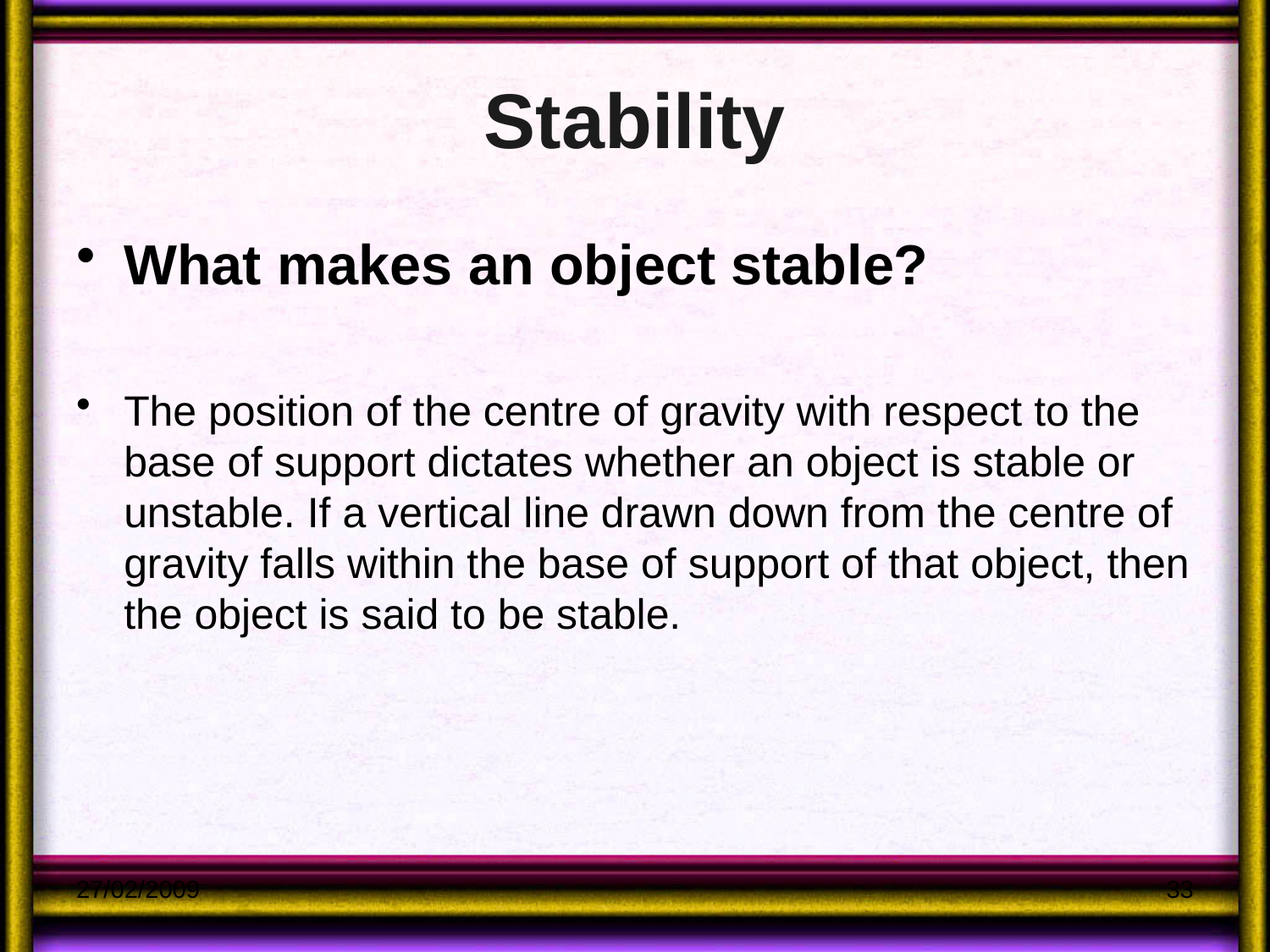

# Stability
What makes an object stable?

The position of the centre of gravity with respect to the base of support dictates whether an object is stable or unstable. If a vertical line drawn down from the centre of gravity falls within the base of support of that object, then the object is said to be stable.
27/02/2009
33